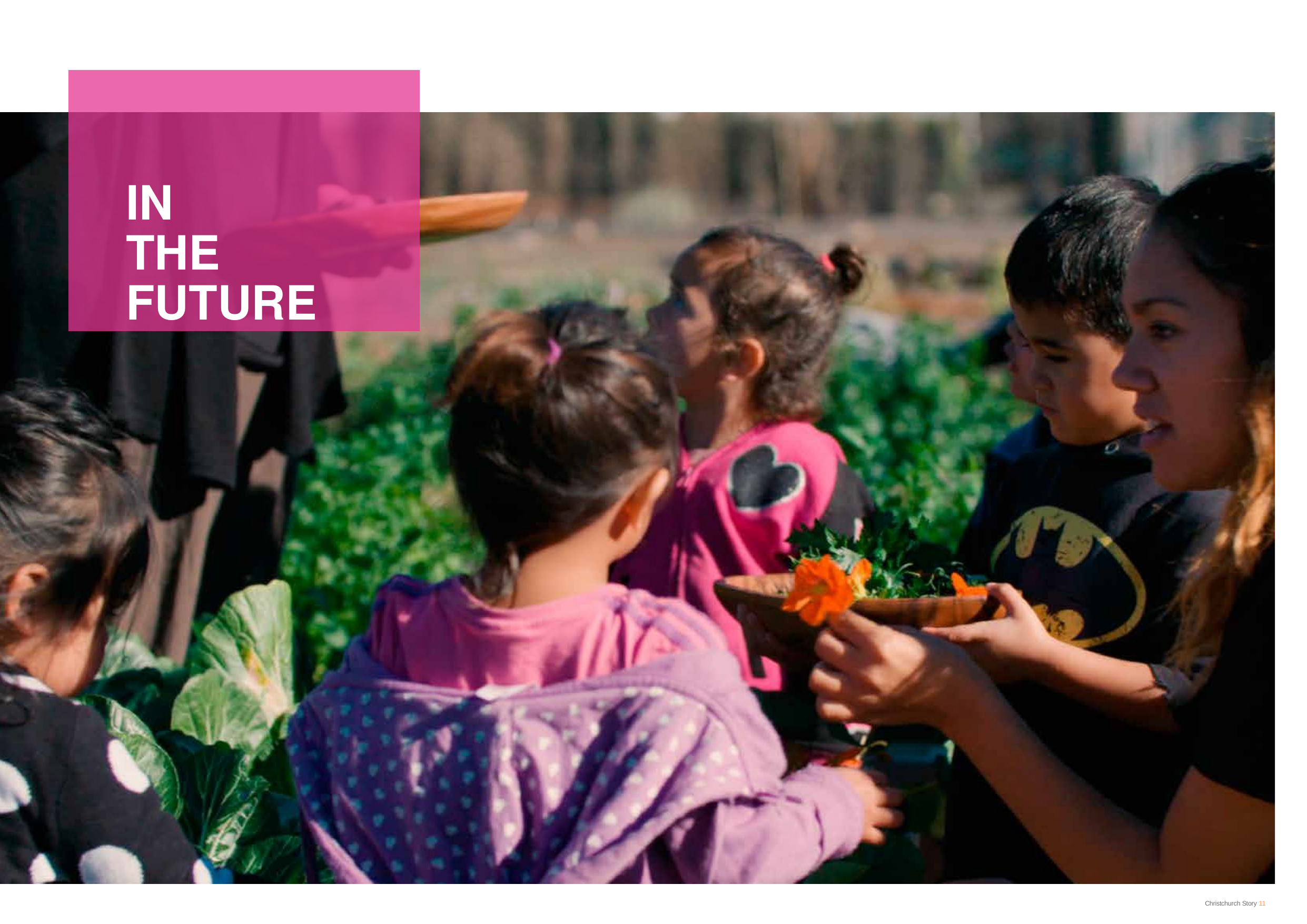

# IN	THE FUTURE

Christchurch Story 11